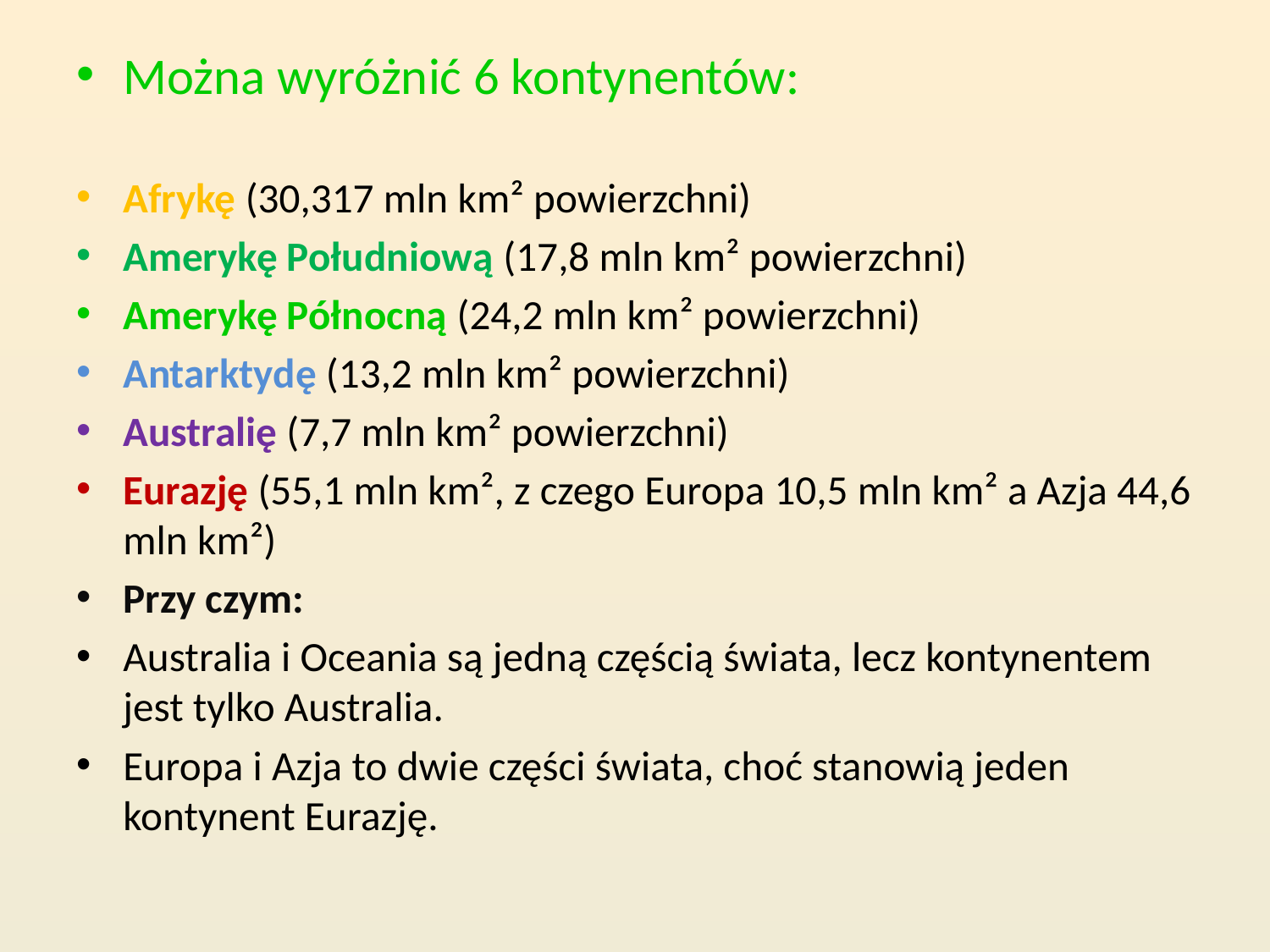

Można wyróżnić 6 kontynentów:

Afrykę (30,317 mln km² powierzchni)
Amerykę Południową (17,8 mln km² powierzchni)
Amerykę Północną (24,2 mln km² powierzchni)
Antarktydę (13,2 mln km² powierzchni)
Australię (7,7 mln km² powierzchni)
Eurazję (55,1 mln km², z czego Europa 10,5 mln km² a Azja 44,6 mln km²)
Przy czym:
Australia i Oceania są jedną częścią świata, lecz kontynentem jest tylko Australia.
Europa i Azja to dwie części świata, choć stanowią jeden kontynent Eurazję.